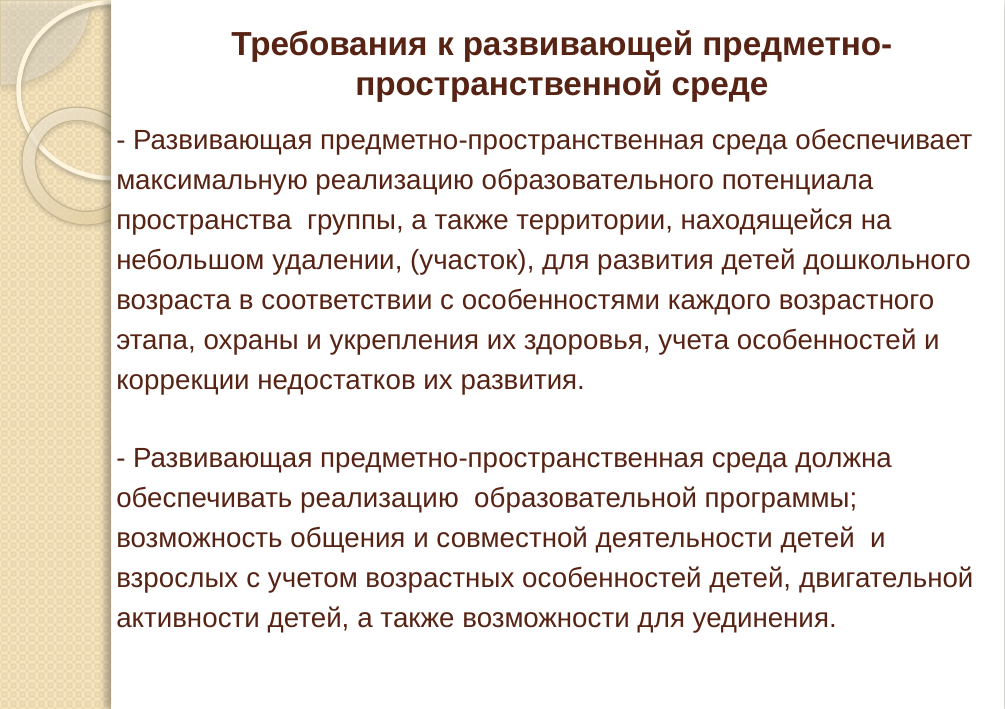

# Требования к развивающей предметно-пространственной среде
- Развивающая предметно-пространственная среда обеспечивает максимальную реализацию образовательного потенциала пространства  группы, а также территории, находящейся на небольшом удалении, (участок), для развития детей дошкольного возраста в соответствии с особенностями каждого возрастного этапа, охраны и укрепления их здоровья, учета особенностей и коррекции недостатков их развития.

- Развивающая предметно-пространственная среда должна обеспечивать реализацию  образовательной программы; возможность общения и совместной деятельности детей  и взрослых с учетом возрастных особенностей детей, двигательной активности детей, а также возможности для уединения.